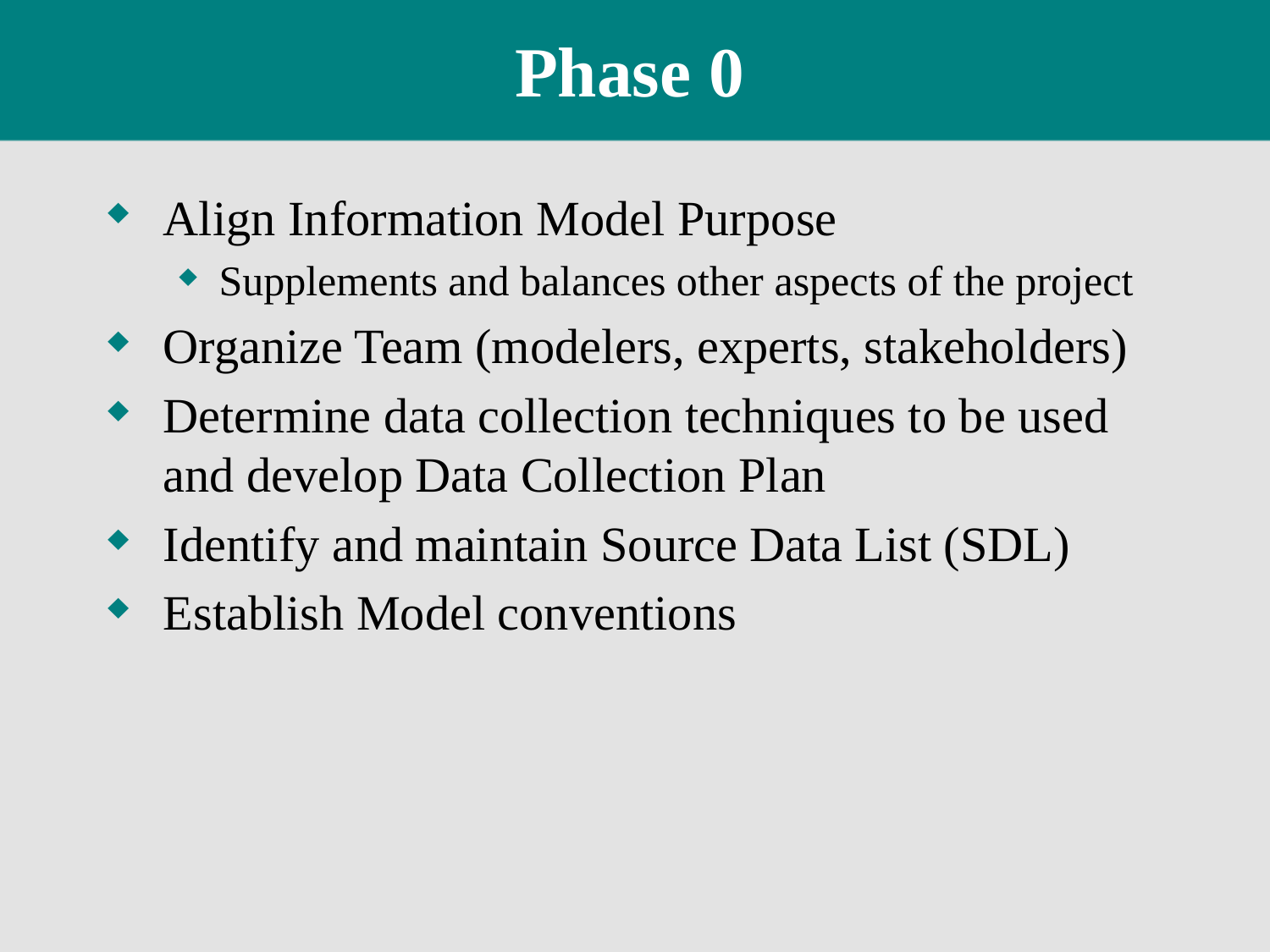

# Phase 0
Align Information Model Purpose
Supplements and balances other aspects of the project
Organize Team (modelers, experts, stakeholders)
Determine data collection techniques to be used and develop Data Collection Plan
Identify and maintain Source Data List (SDL)
Establish Model conventions